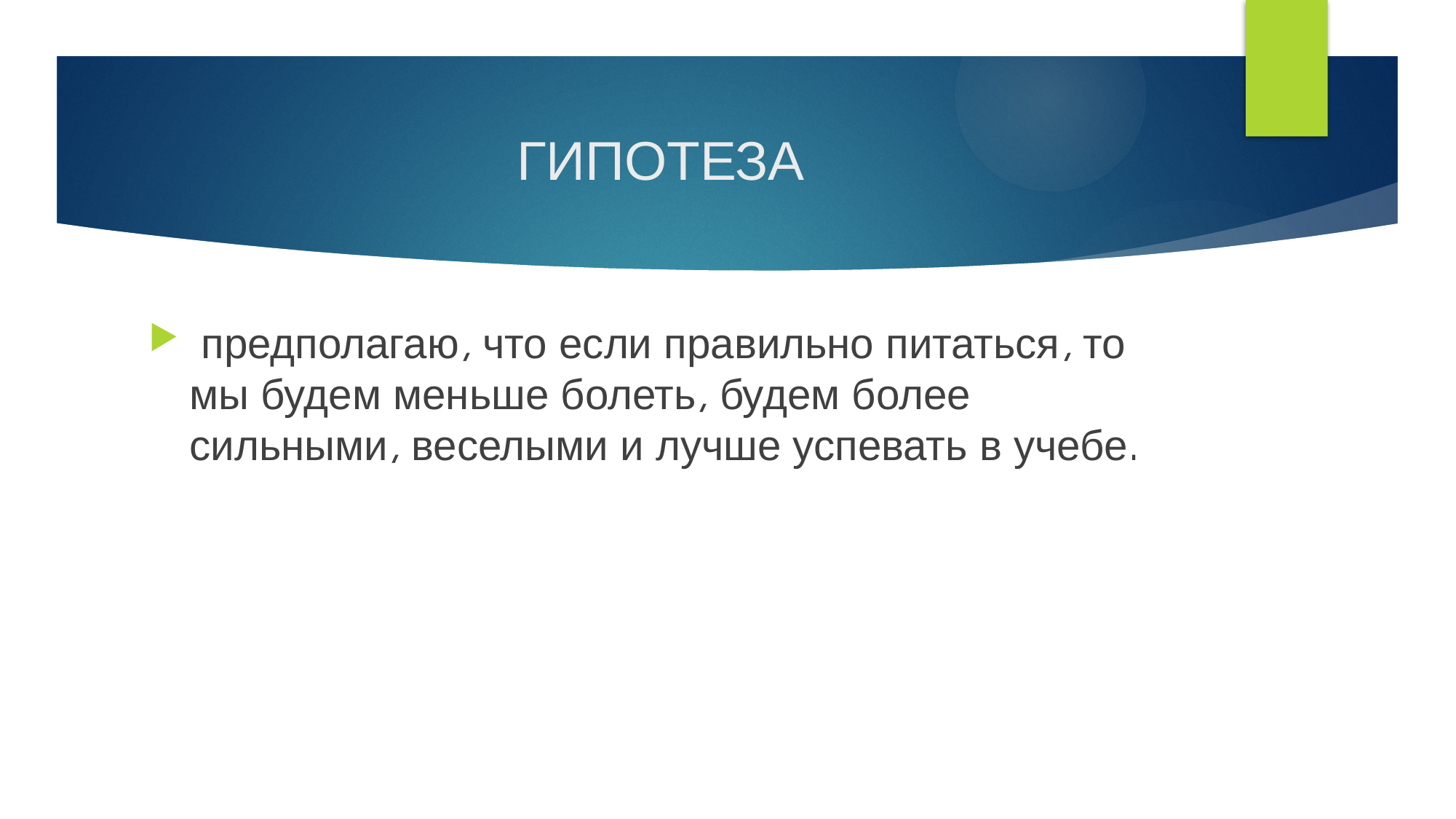

# ГИПОТЕЗА
 предполагаю, что если правильно питаться, то мы будем меньше болеть, будем более сильными, веселыми и лучше успевать в учебе.